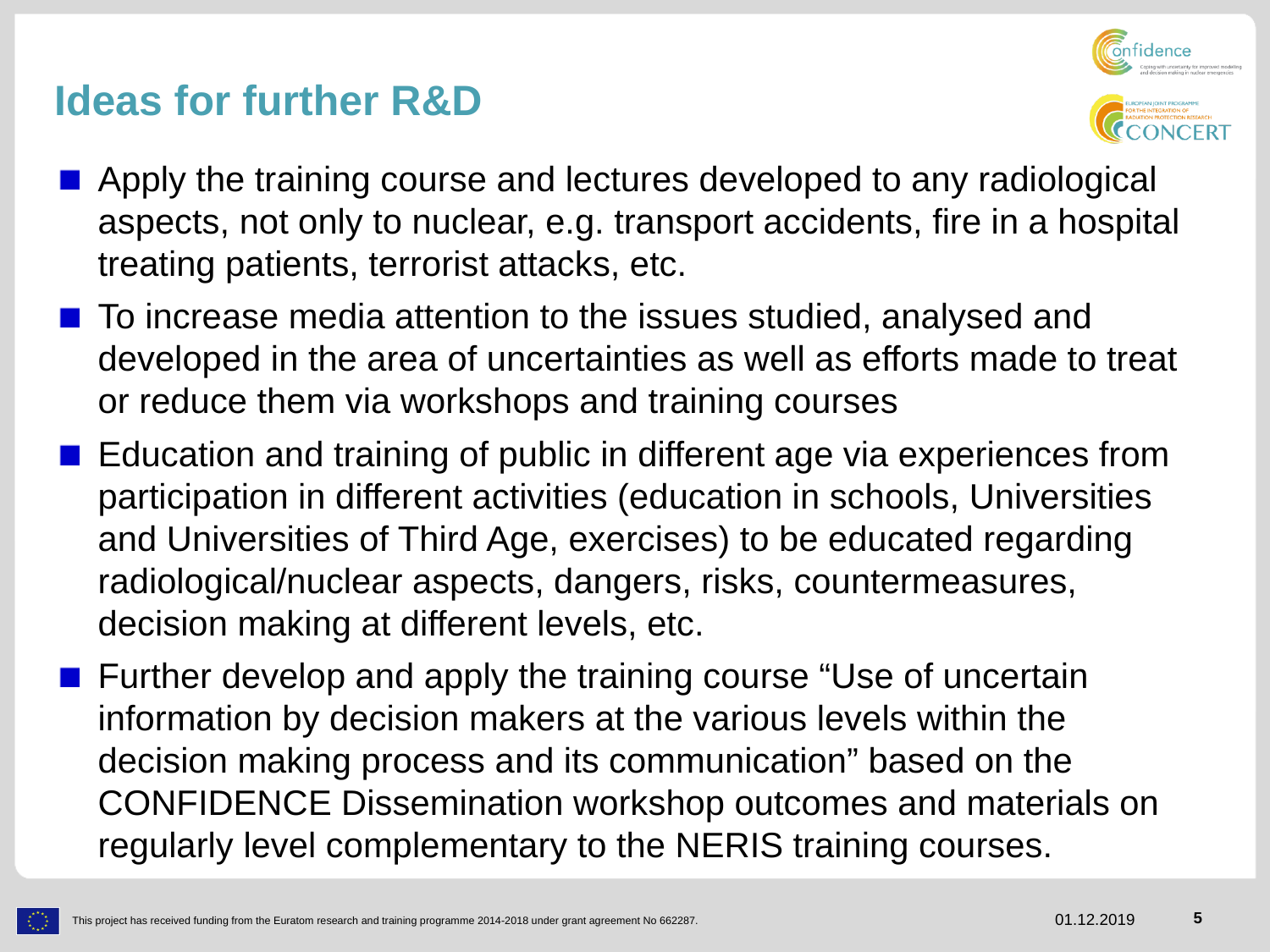

# Ideas for further R&D
Apply the training course and lectures developed to any radiological aspects, not only to nuclear, e.g. transport accidents, fire in a hospital treating patients, terrorist attacks, etc.
To increase media attention to the issues studied, analysed and developed in the area of uncertainties as well as efforts made to treat or reduce them via workshops and training courses
Education and training of public in different age via experiences from  participation in different activities (education in schools, Universities and Universities of Third Age, exercises) to be educated regarding radiological/nuclear aspects, dangers, risks, countermeasures, decision making at different levels, etc.
Further develop and apply the training course “Use of uncertain information by decision makers at the various levels within the decision making process and its communication” based on the CONFIDENCE Dissemination workshop outcomes and materials on regularly level complementary to the NERIS training courses.